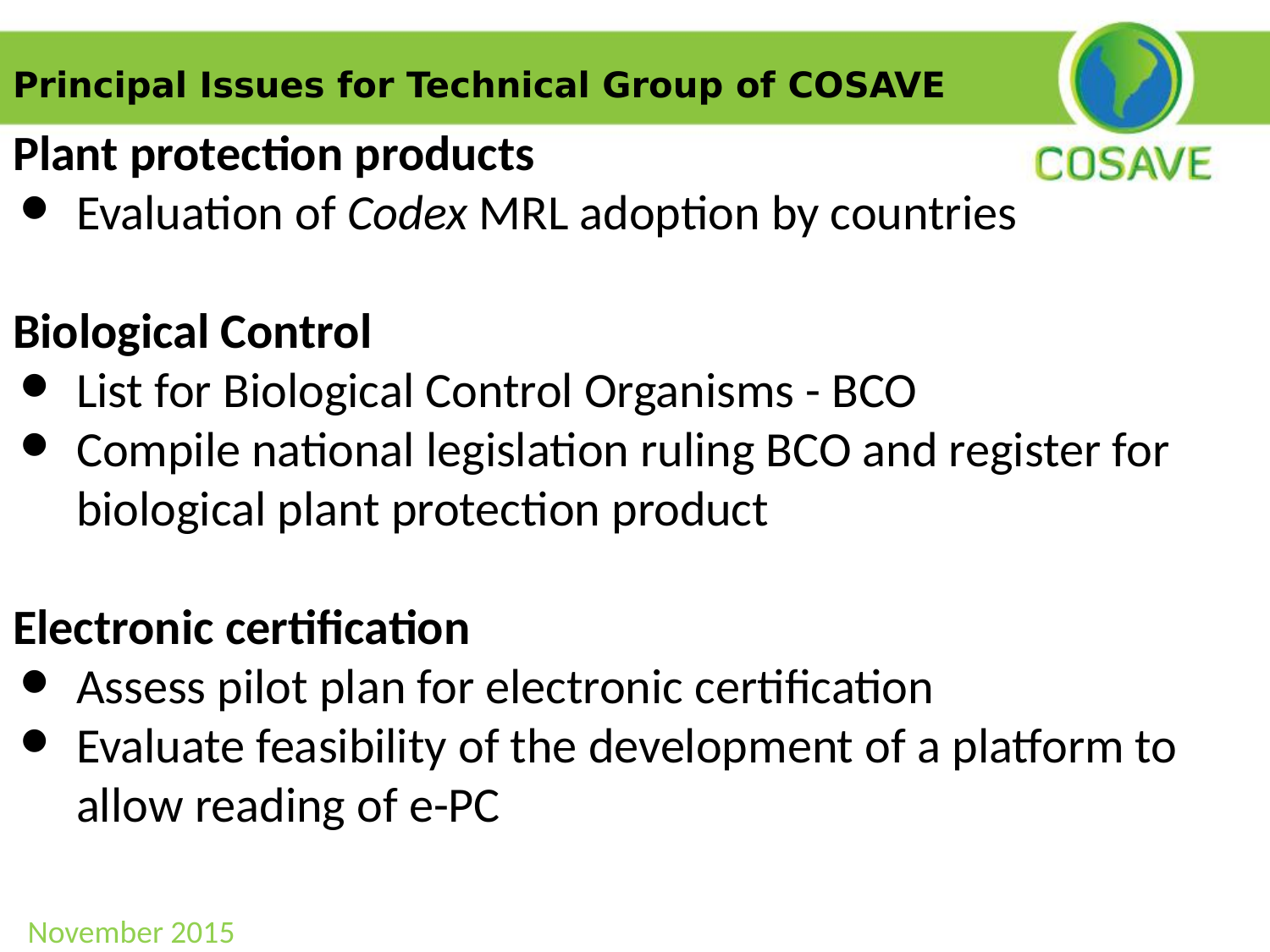

Principal Issues for Technical Group of COSAVE
Plant protection products
Evaluation of Codex MRL adoption by countries

Biological Control
List for Biological Control Organisms - BCO
Compile national legislation ruling BCO and register for biological plant protection product

Electronic certification
Assess pilot plan for electronic certification
Evaluate feasibility of the development of a platform to allow reading of e-PC

November 2015